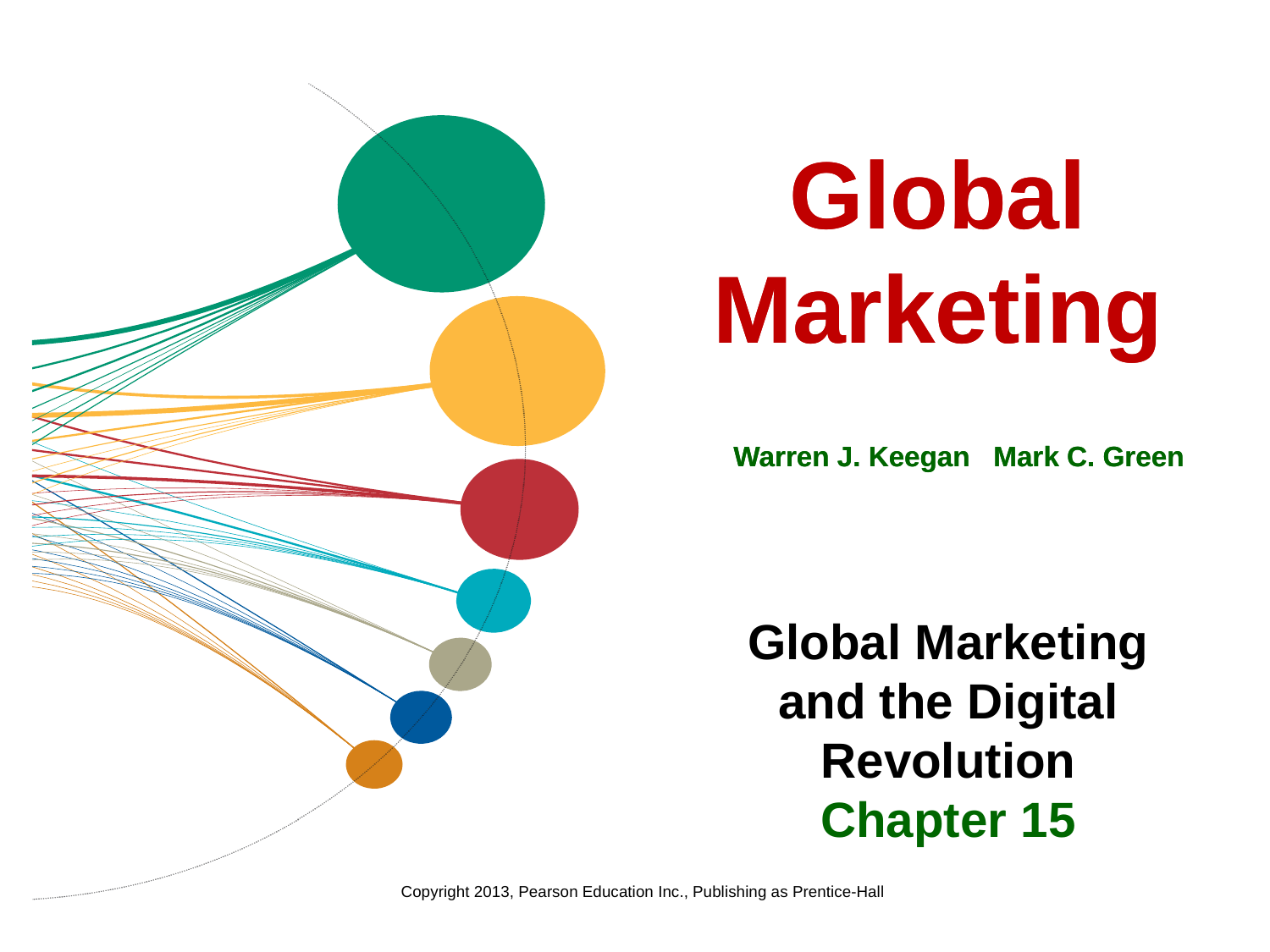

Global Marketing
Global Marketing
Warren J. Keegan   Mark C. Green
Warren J. Keegan   Mark C. Green
Global Marketing and the Digital Revolution
Chapter 15
Copyright 2013, Pearson Education Inc., Publishing as Prentice-Hall